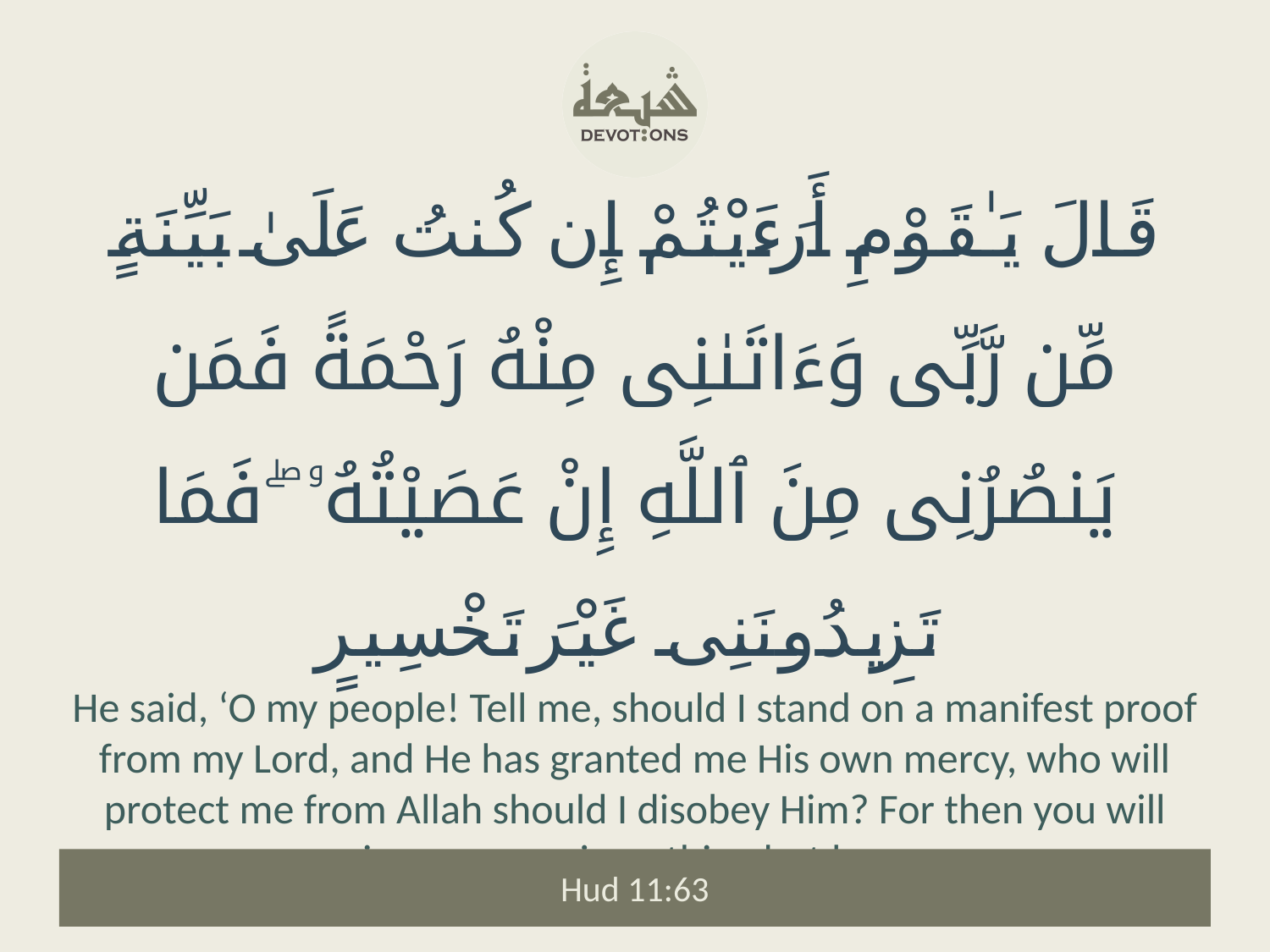

قَالَ يَـٰقَوْمِ أَرَءَيْتُمْ إِن كُنتُ عَلَىٰ بَيِّنَةٍ مِّن رَّبِّى وَءَاتَىٰنِى مِنْهُ رَحْمَةً فَمَن يَنصُرُنِى مِنَ ٱللَّهِ إِنْ عَصَيْتُهُۥ ۖ فَمَا تَزِيدُونَنِى غَيْرَ تَخْسِيرٍ
He said, ‘O my people! Tell me, should I stand on a manifest proof from my Lord, and He has granted me His own mercy, who will protect me from Allah should I disobey Him? For then you will increase me in nothing but loss.
Hud 11:63